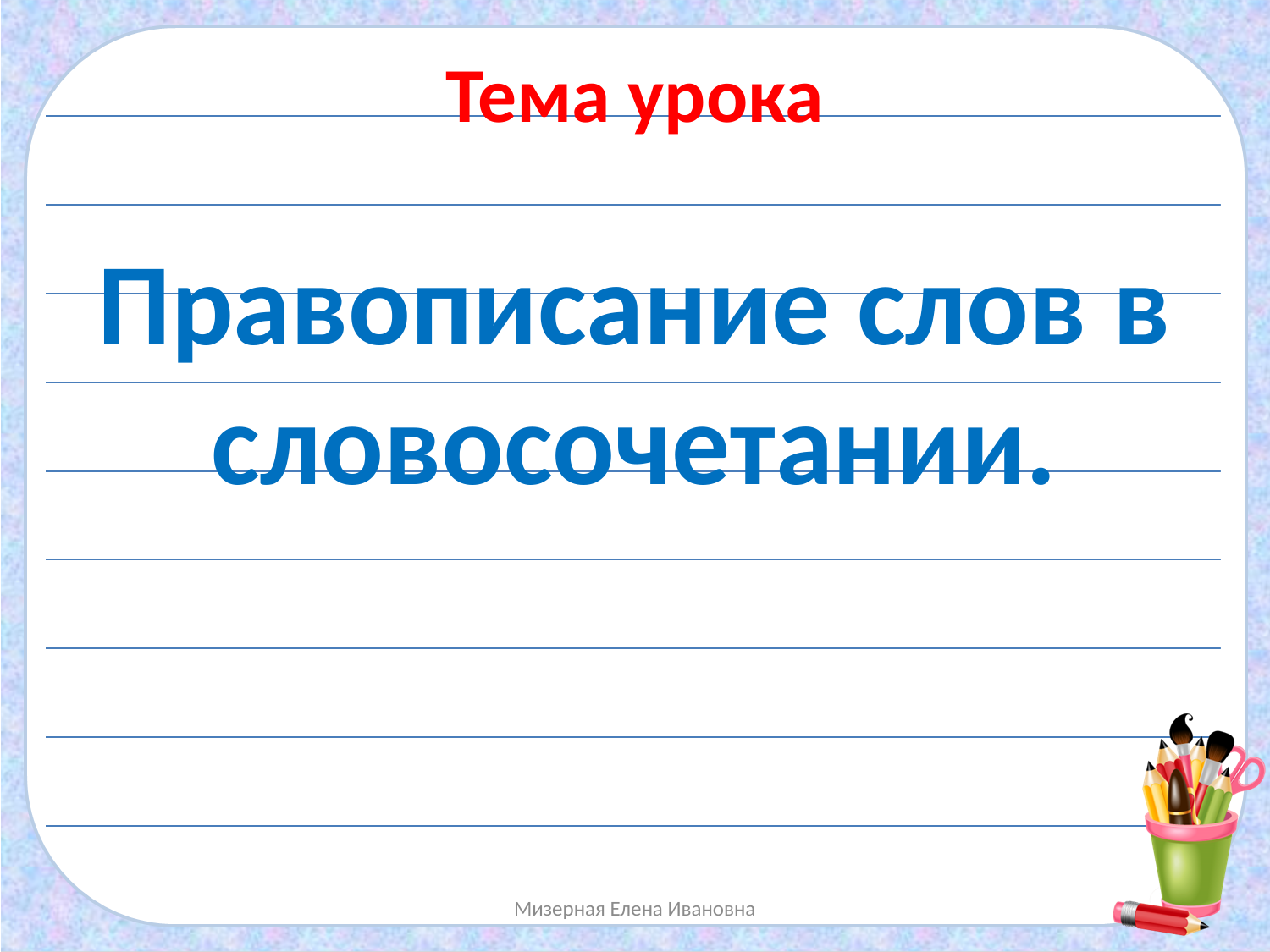

Тема урока
Правописание слов в словосочетании.

Мизерная Елена Ивановна